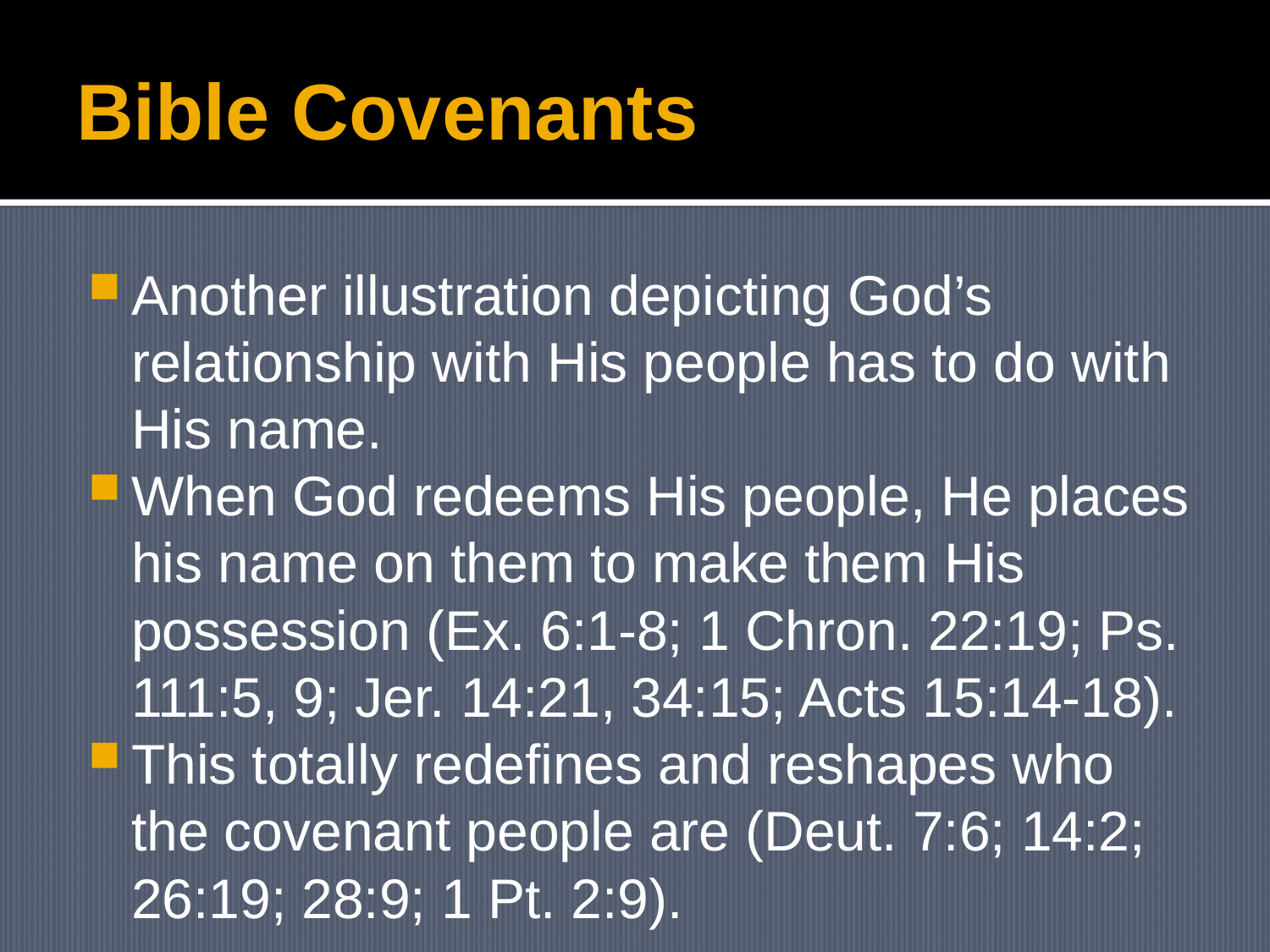

# Bible Covenants
Another illustration depicting God’s relationship with His people has to do with His name.
When God redeems His people, He places his name on them to make them His possession (Ex. 6:1-8; 1 Chron. 22:19; Ps. 111:5, 9; Jer. 14:21, 34:15; Acts 15:14-18).
This totally redefines and reshapes who the covenant people are (Deut. 7:6; 14:2; 26:19; 28:9; 1 Pt. 2:9).